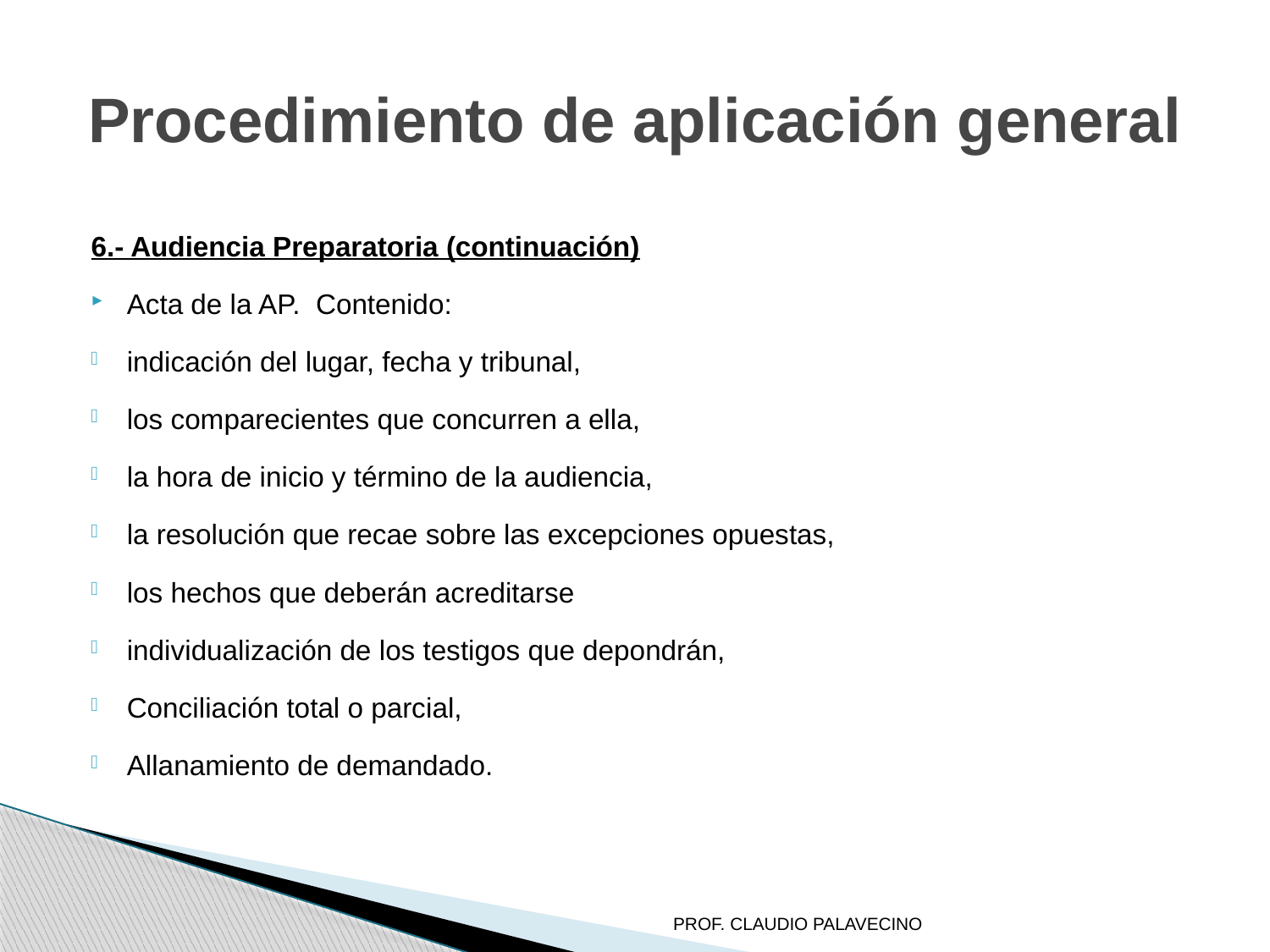

# Procedimiento de aplicación general
6.- Audiencia Preparatoria (continuación)
Acta de la AP.  Contenido:
indicación del lugar, fecha y tribunal,
los comparecientes que concurren a ella,
la hora de inicio y término de la audiencia,
la resolución que recae sobre las excepciones opuestas,
los hechos que deberán acreditarse
individualización de los testigos que depondrán,
Conciliación total o parcial,
Allanamiento de demandado.

PROF. CLAUDIO PALAVECINO